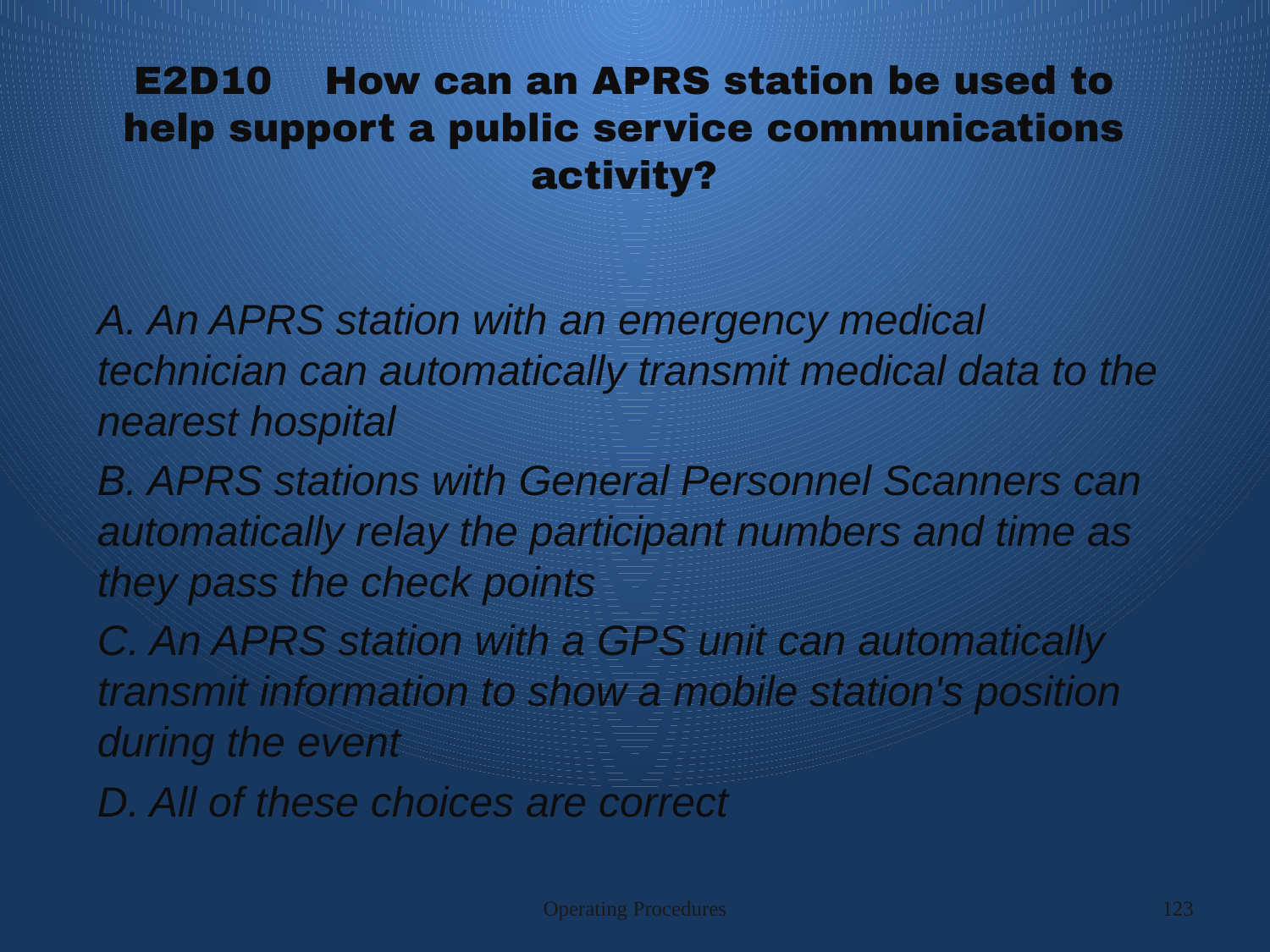

# E2D10    How can an APRS station be used to help support a public service communications activity?
A. An APRS station with an emergency medical technician can automatically transmit medical data to the nearest hospital
B. APRS stations with General Personnel Scanners can automatically relay the participant numbers and time as they pass the check points
C. An APRS station with a GPS unit can automatically transmit information to show a mobile station's position during the event
D. All of these choices are correct
Operating Procedures
123